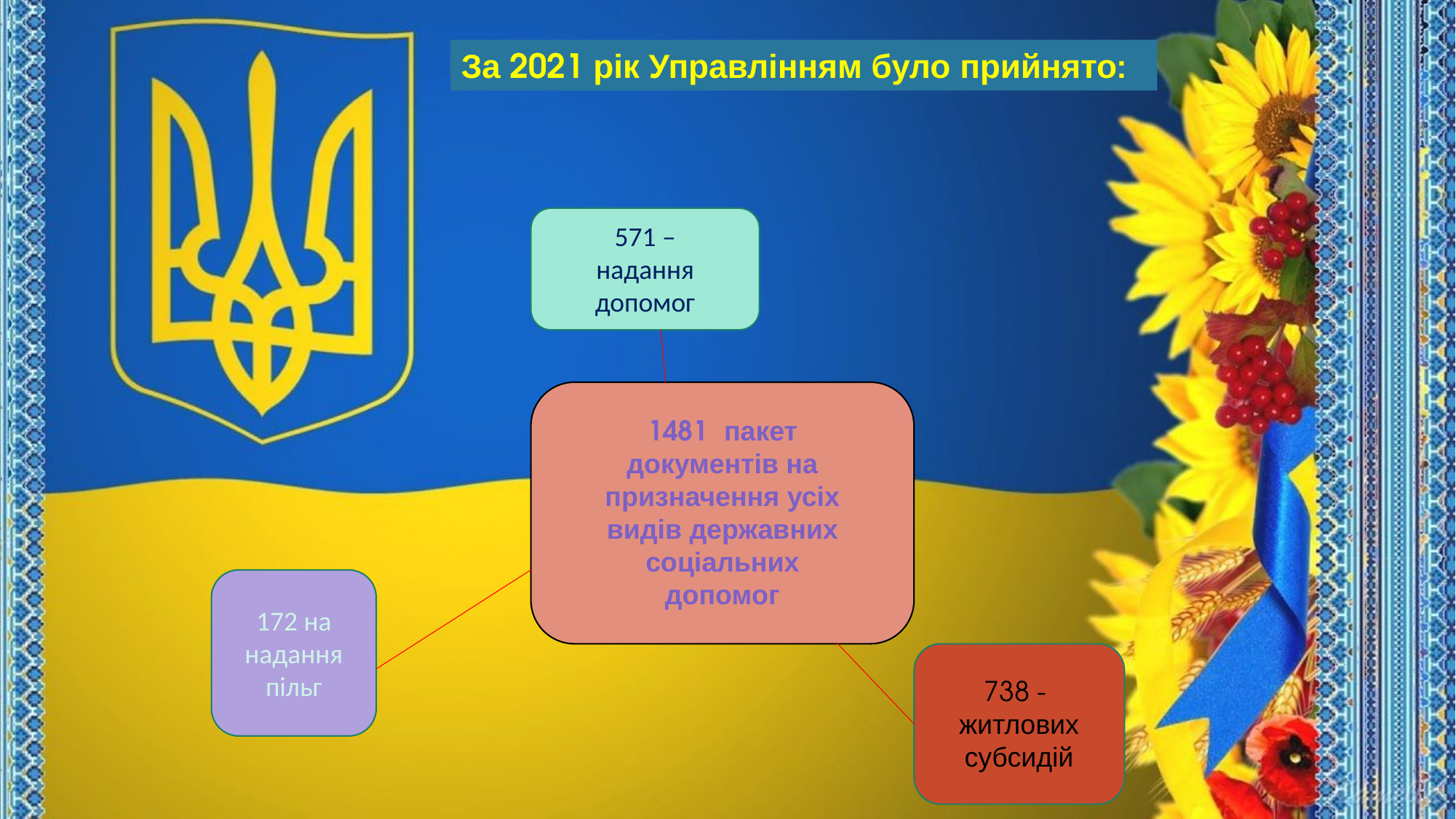

За 2021 рік Управлінням було прийнято:

571 – надання
допомог

1481  пакет документів на призначення усіх видів державних соціальних допомог

172 на надання пільг

738 -  житлових субсидій